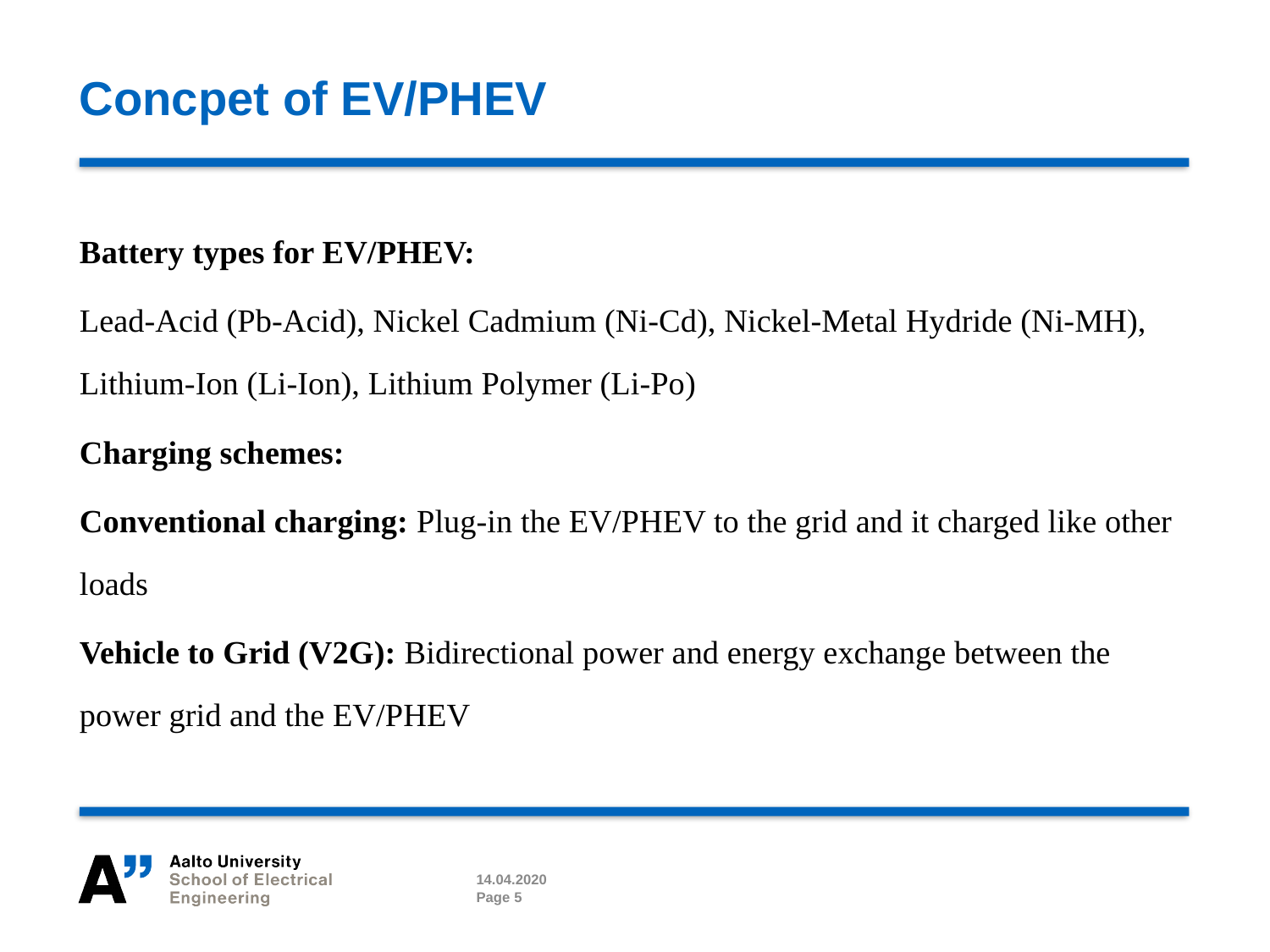

# Concpet of EV/PHEV
Battery types for EV/PHEV:
Lead-Acid (Pb-Acid), Nickel Cadmium (Ni-Cd), Nickel-Metal Hydride (Ni-MH), Lithium-Ion (Li-Ion), Lithium Polymer (Li-Po)
Charging schemes:
Conventional charging: Plug-in the EV/PHEV to the grid and it charged like other loads
Vehicle to Grid (V2G): Bidirectional power and energy exchange between the power grid and the EV/PHEV

14.04.2020
Page 5